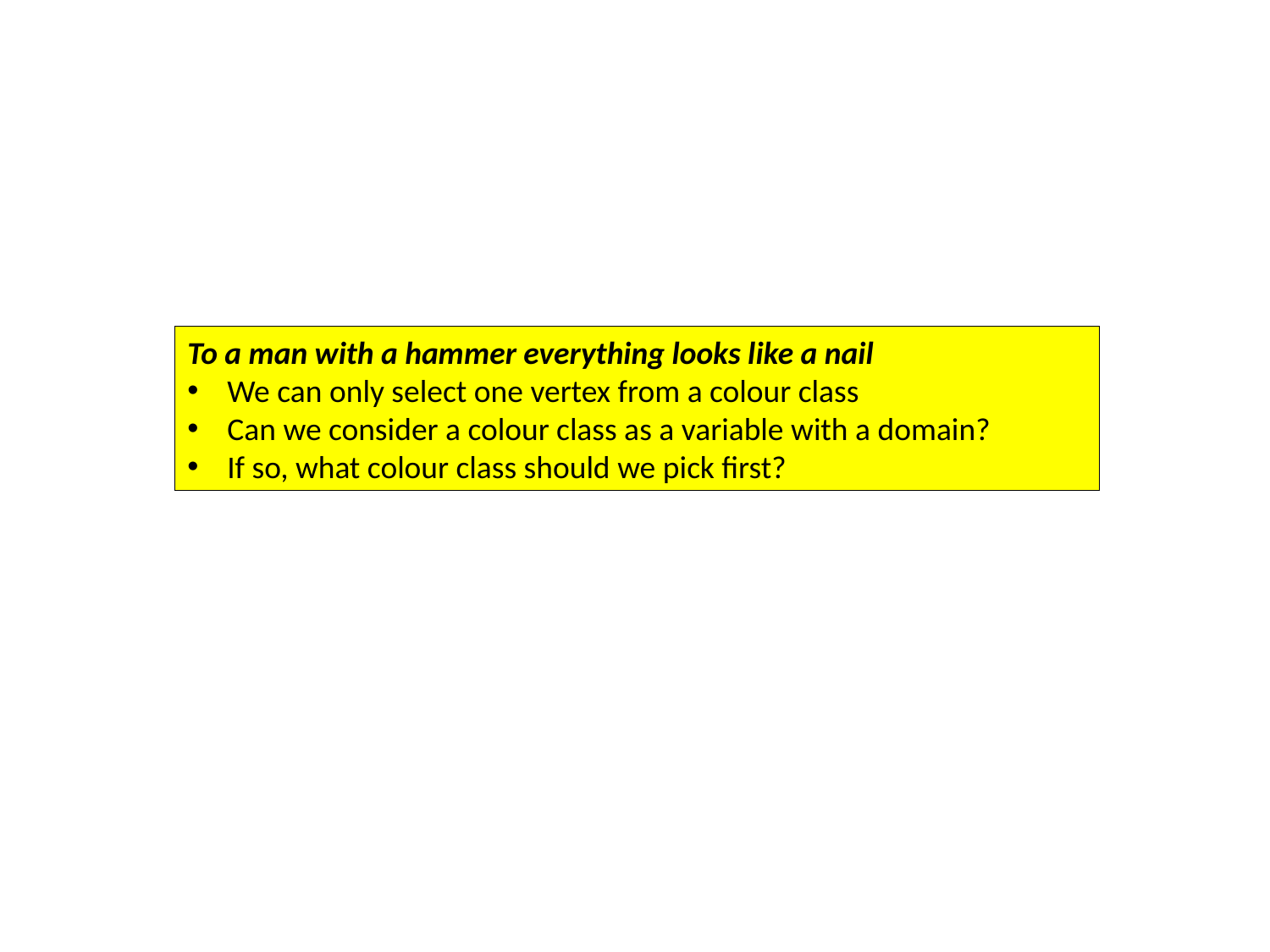

To a man with a hammer everything looks like a nail
We can only select one vertex from a colour class
Can we consider a colour class as a variable with a domain?
If so, what colour class should we pick first?